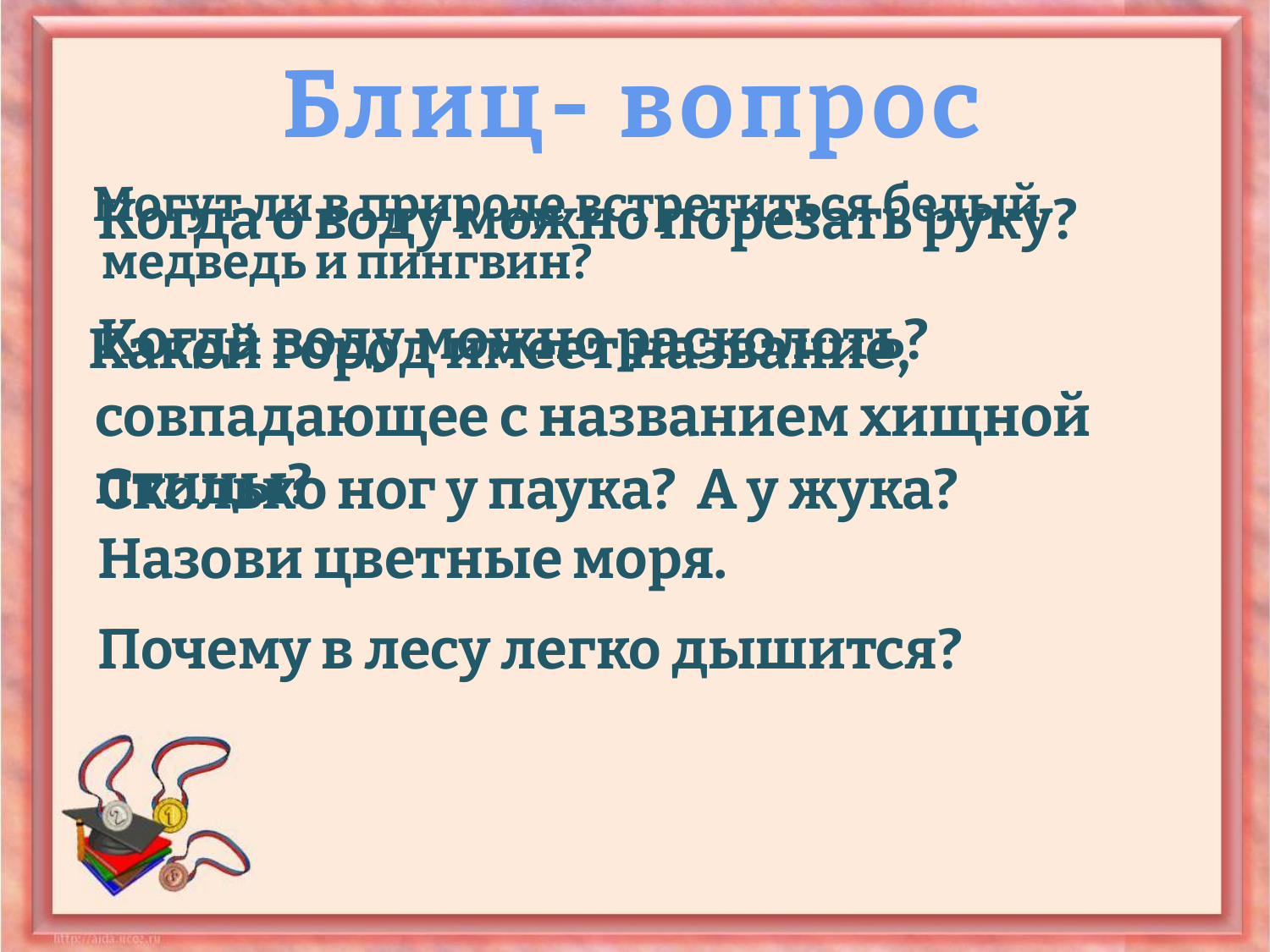

# Блиц- вопрос
    Могут ли в природе встретиться белый медведь и пингвин?
 Когда о воду можно порезать руку?
 Когда воду можно расколоть?
    Какой город имеет название, совпадающее с названием хищной птицы?
 Сколько ног у паука?  А у жука?
 Назови цветные моря.
 Почему в лесу легко дышится?